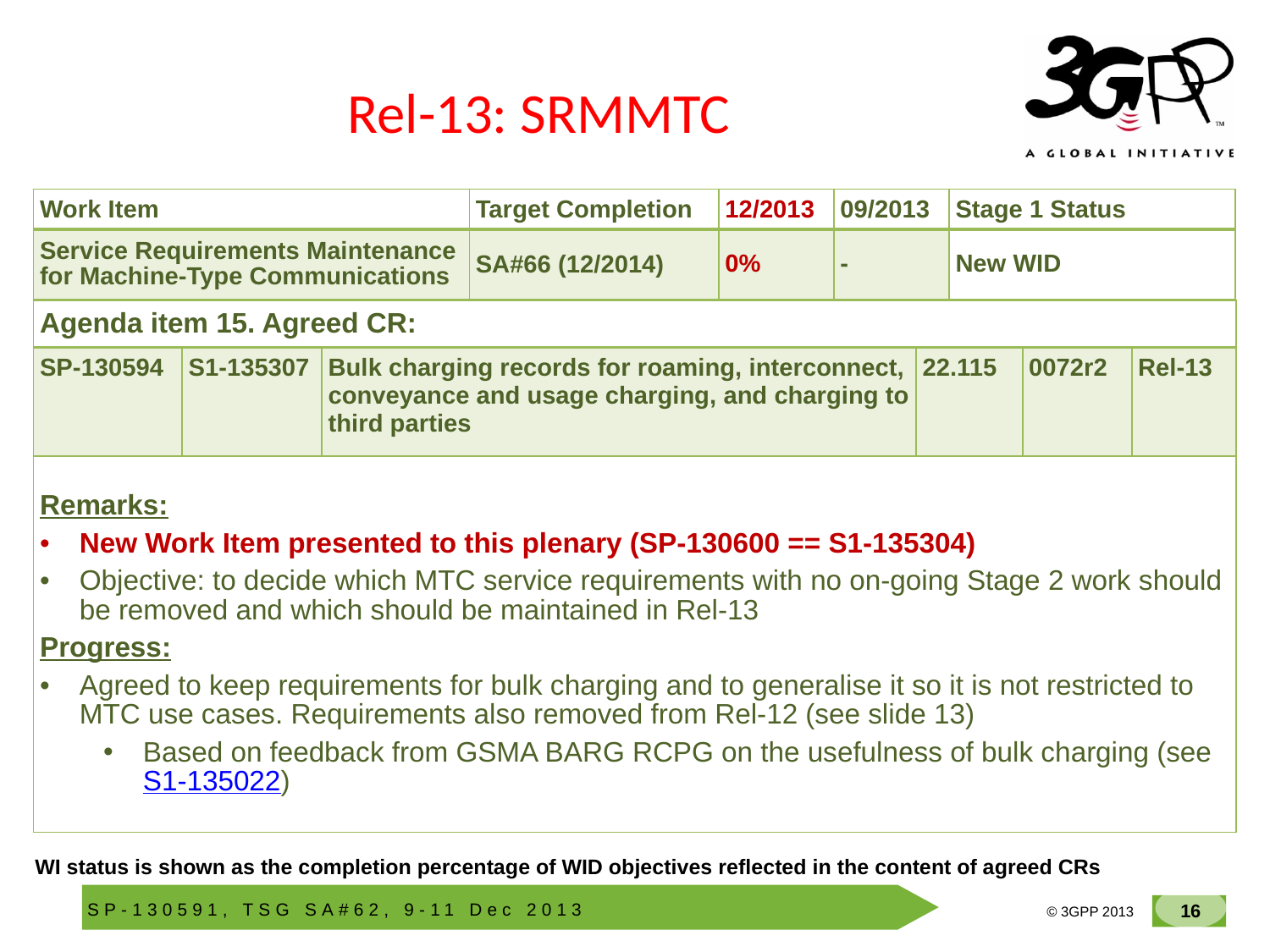

# Rel-13: SRMMTC
| Work Item | Target Completion | 12/2013 | 09/2013 | Stage 1 Status |
| --- | --- | --- | --- | --- |
| Service Requirements Maintenance for Machine-Type Communications | SA#66 (12/2014) | 0% | - | New WID |
| Agenda item 15. Agreed CR: |  |  |  |  |  |
| --- | --- | --- | --- | --- | --- |
| SP-130594 | S1-135307 | Bulk charging records for roaming, interconnect, conveyance and usage charging, and charging to third parties | 22.115 | 0072r2 | Rel-13 |
| Remarks: New Work Item presented to this plenary (SP-130600 == S1-135304) Objective: to decide which MTC service requirements with no on-going Stage 2 work should be removed and which should be maintained in Rel-13 Progress: Agreed to keep requirements for bulk charging and to generalise it so it is not restricted to MTC use cases. Requirements also removed from Rel-12 (see slide 13) Based on feedback from GSMA BARG RCPG on the usefulness of bulk charging (see S1-135022) |  |  |  |  |  |
WI status is shown as the completion percentage of WID objectives reflected in the content of agreed CRs